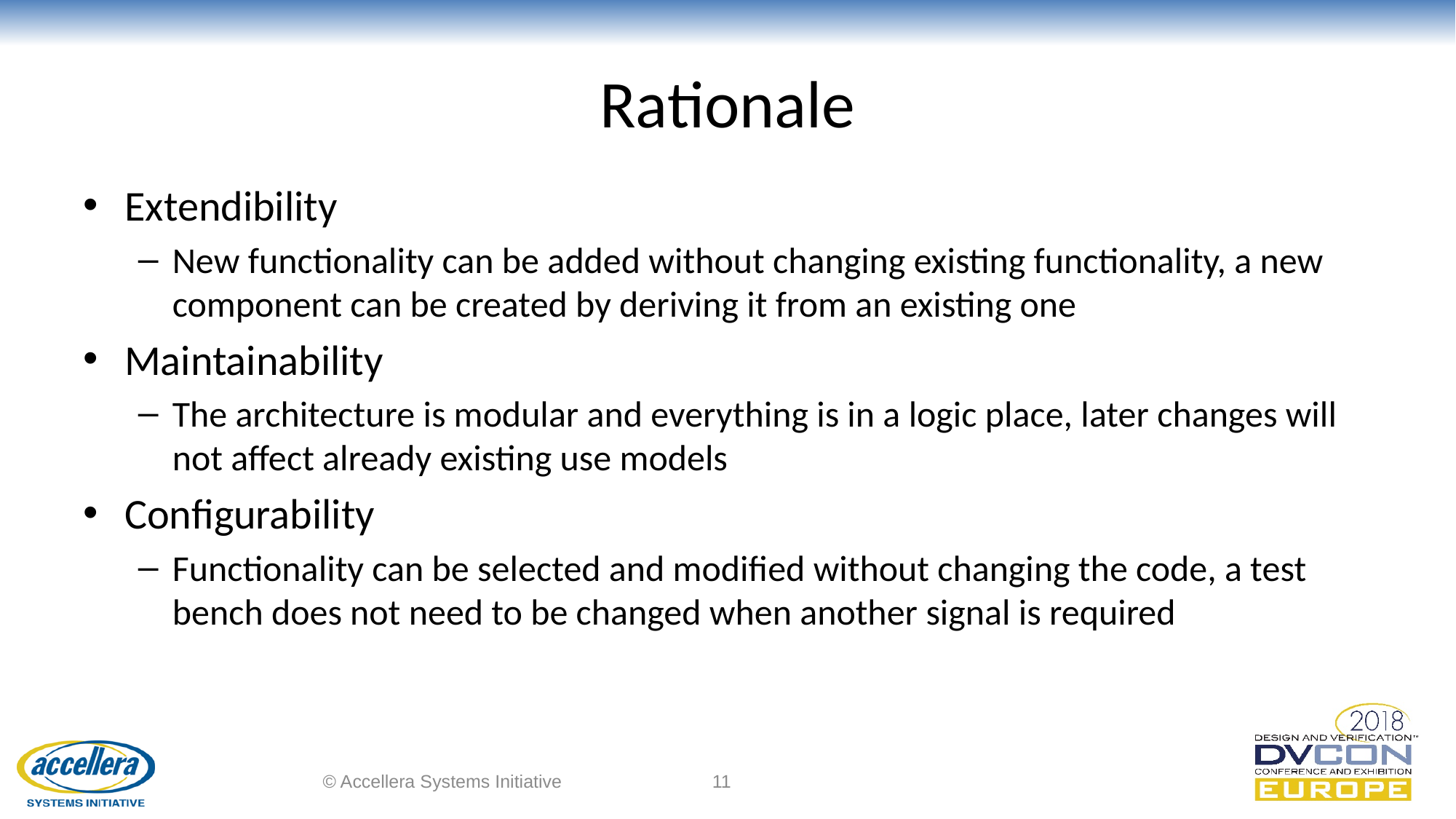

# Rationale
Extendibility
New functionality can be added without changing existing functionality, a new component can be created by deriving it from an existing one
Maintainability
The architecture is modular and everything is in a logic place, later changes will not affect already existing use models
Configurability
Functionality can be selected and modified without changing the code, a test bench does not need to be changed when another signal is required

© Accellera Systems Initiative
11